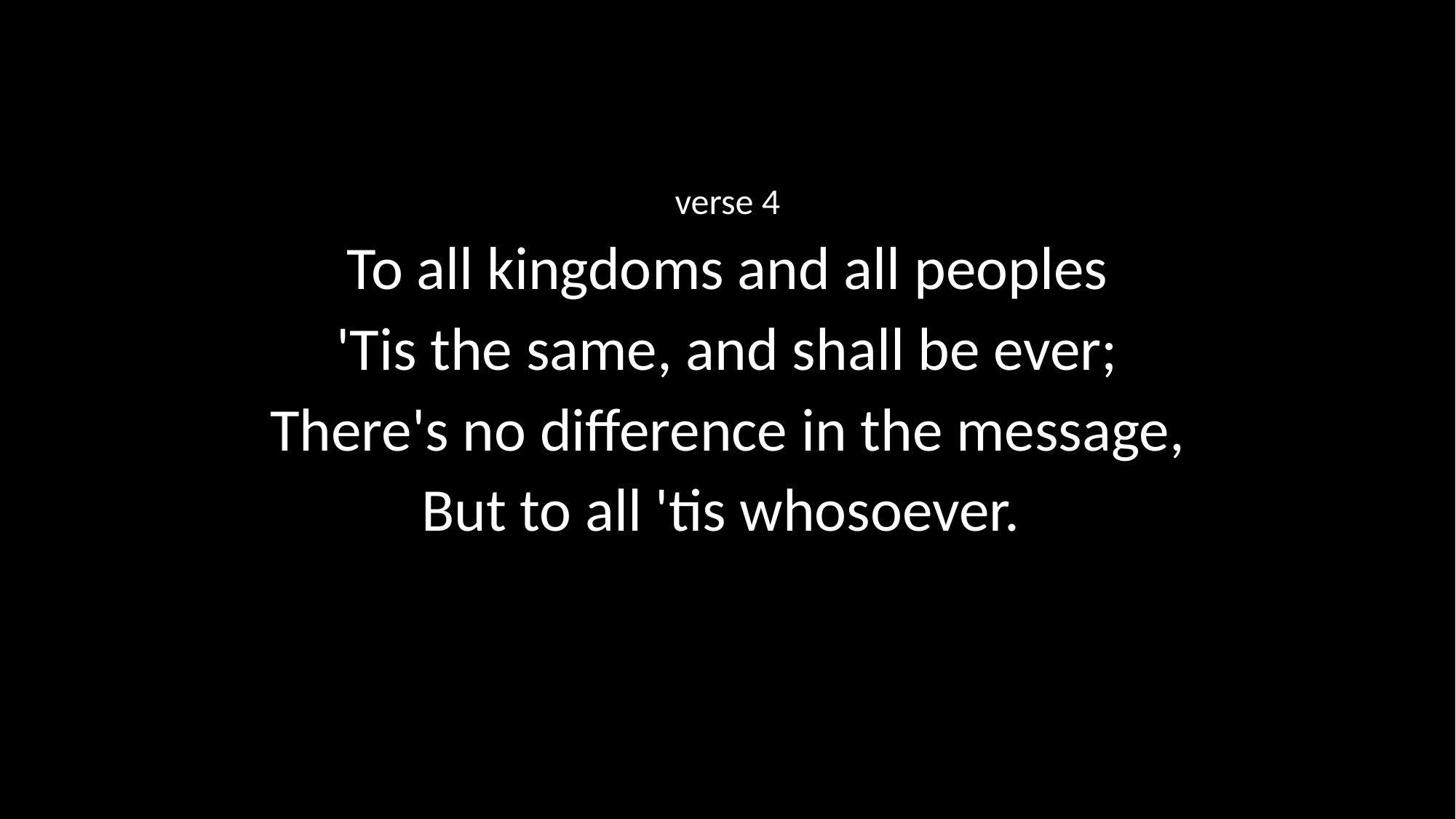

verse 4
To all kingdoms and all peoples
'Tis the same, and shall be ever;
There's no difference in the message,
But to all 'tis whosoever.